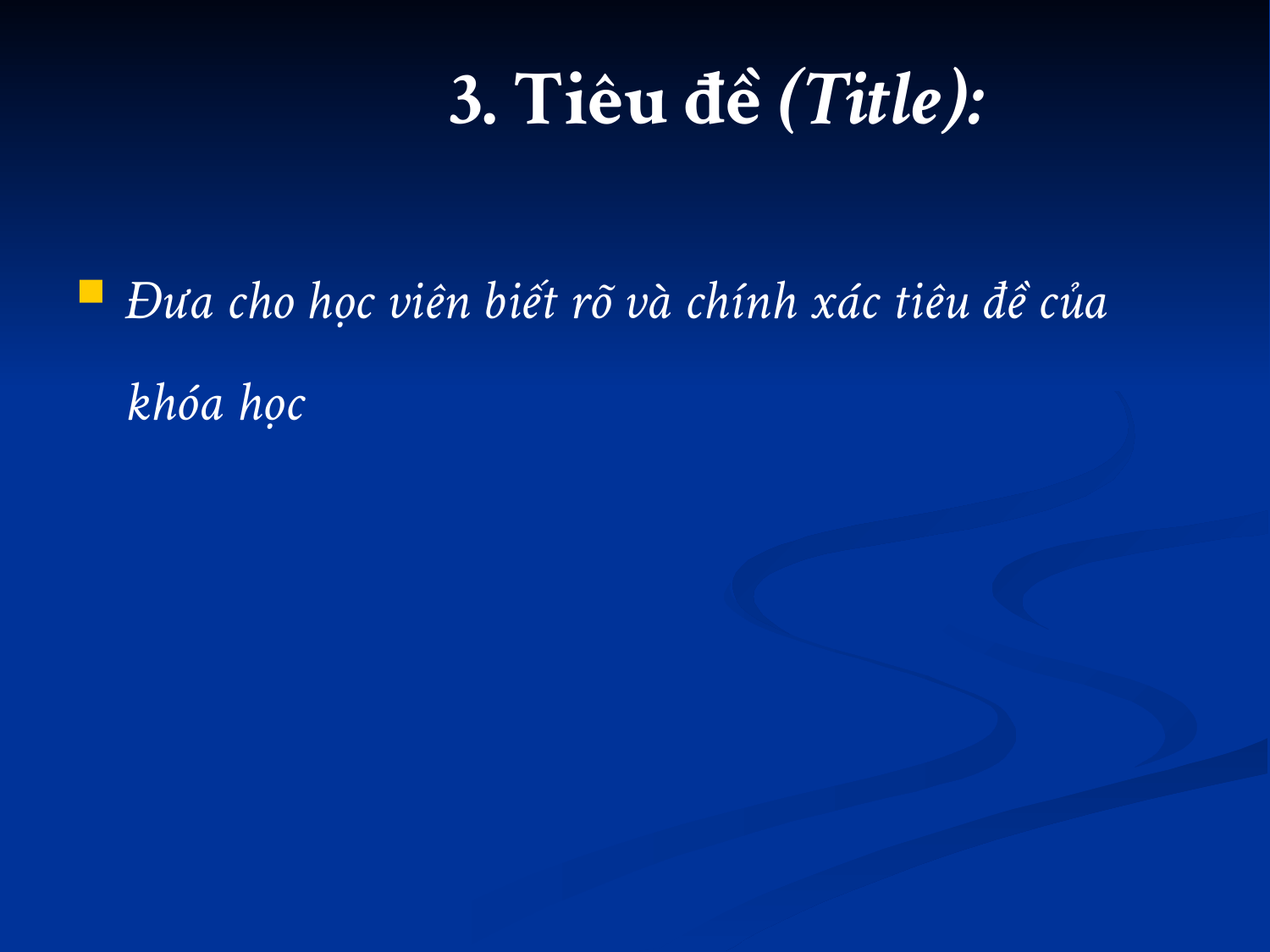

# 3. Tiêu đề (Title):
Đưa cho học viên biết rõ và chính xác tiêu đề của khóa học